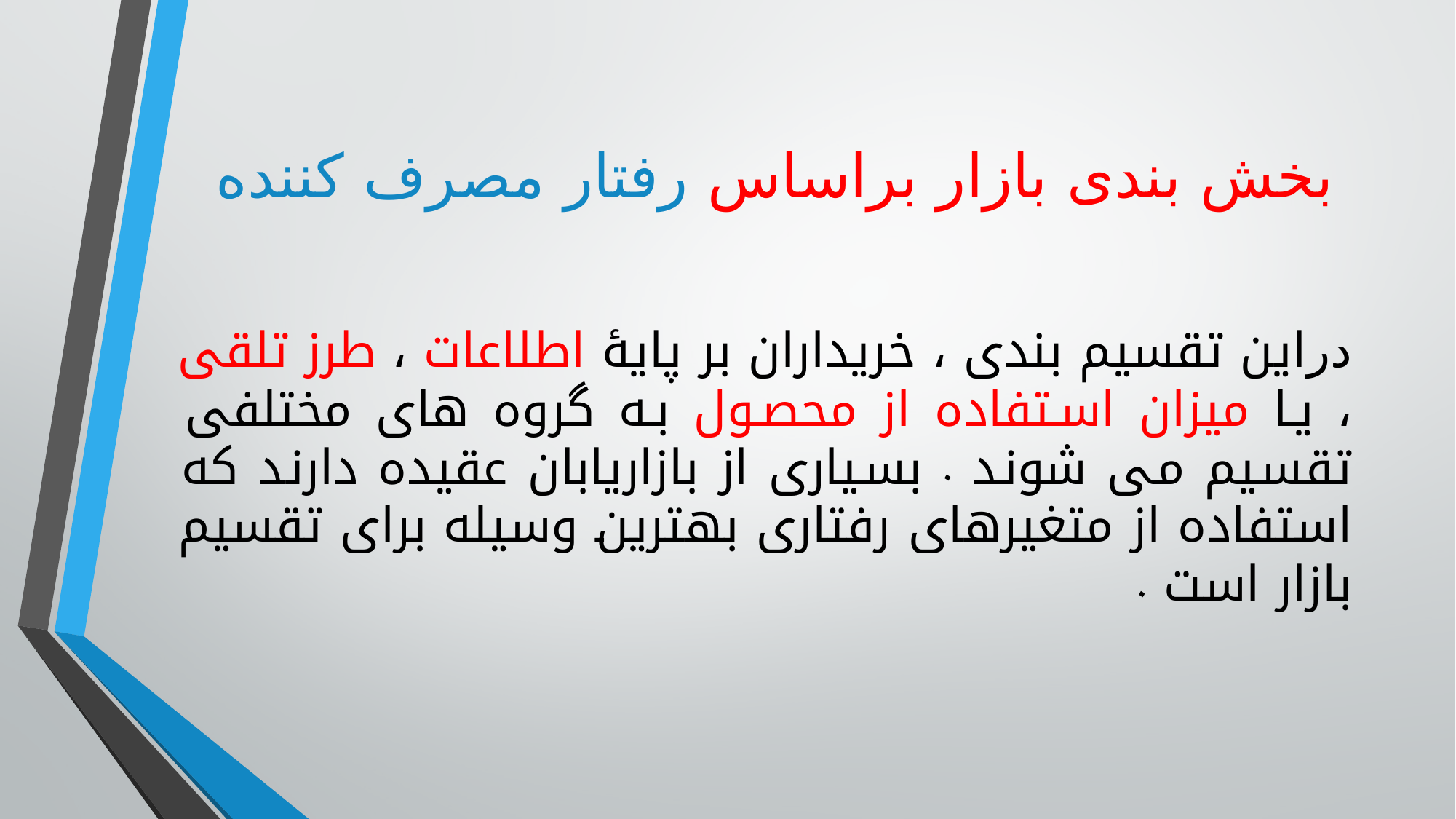

# بخش بندی بازار براساس رفتار مصرف کننده
دراین تقسیم بندی ، خریداران بر پایۀ اطلاعات ، طرز تلقی ، یا میزان استفاده از محصول به گروه های مختلفی تقسیم می شوند . بسیاری از بازاریابان عقیده دارند که استفاده از متغیرهای رفتاری بهترین وسیله برای تقسیم بازار است .